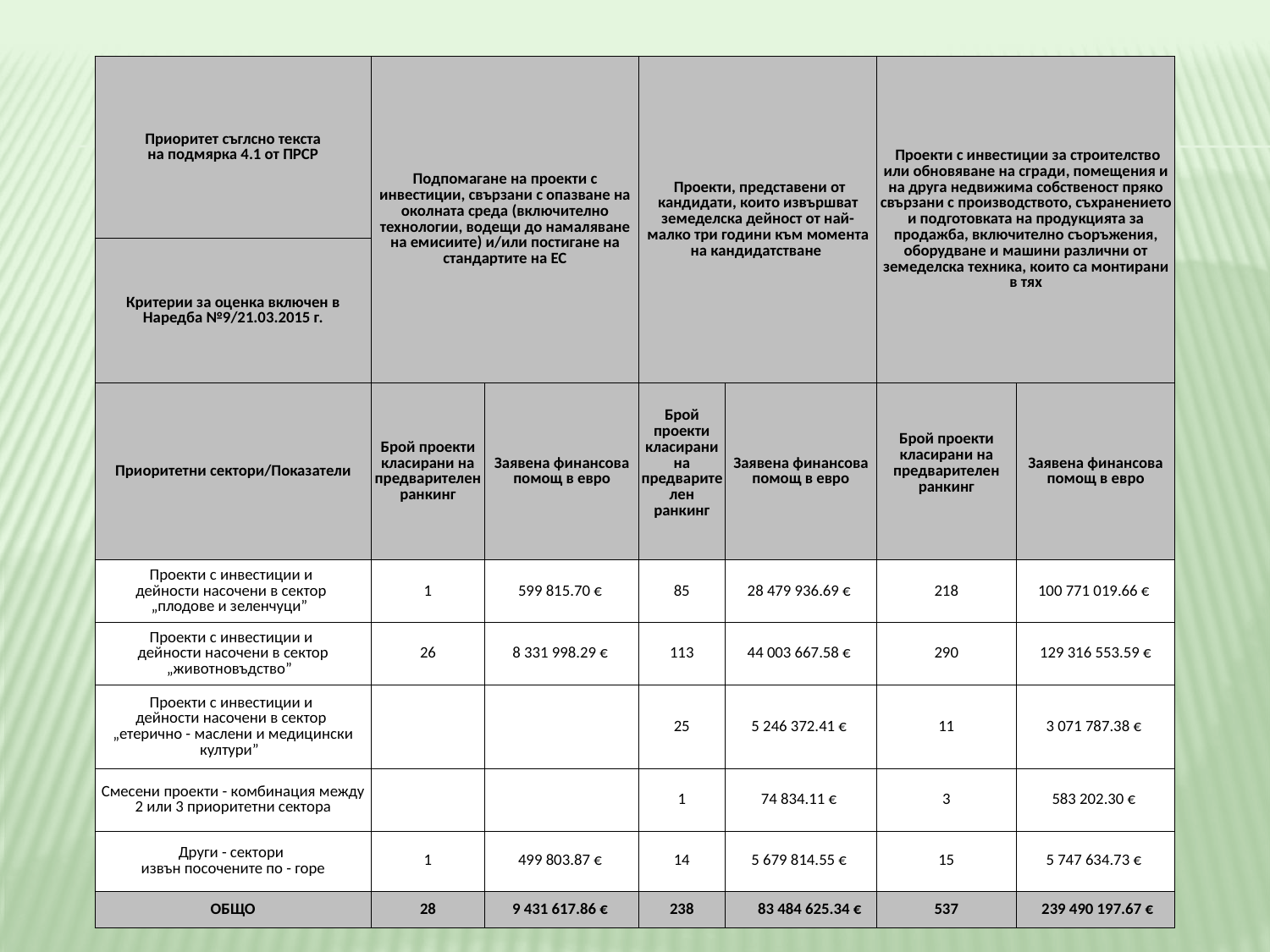

| Приоритет съглсно текста на подмярка 4.1 от ПРСР | Подпомагане на проекти с инвестиции, свързани с опазване на околната среда (включително технологии, водещи до намаляване на емисиите) и/или постигане на стандартите на ЕС |  | Проекти, представени от кандидати, които извършват земеделска дейност от най-малко три години към момента на кандидатстване |  | Проекти с инвестиции за строителство или обновяване на сгради, помещения и на друга недвижима собственост пряко свързани с производството, съхранението и подготовката на продукцията за продажба, включително съоръжения, оборудване и машини различни от земеделска техника, които са монтирани в тях |  |
| --- | --- | --- | --- | --- | --- | --- |
| Критерии за оценка включен в Наредба №9/21.03.2015 г. |  |  |  |  |  |  |
| Приоритетни сектори/Показатели | Брой проекти класирани на предварителен ранкинг | Заявена финансова помощ в евро | Брой проекти класирани на предварителен ранкинг | Заявена финансова помощ в евро | Брой проекти класирани на предварителен ранкинг | Заявена финансова помощ в евро |
| Проекти с инвестиции и дейности насочени в сектор „плодове и зеленчуци” | 1 | 599 815.70 € | 85 | 28 479 936.69 € | 218 | 100 771 019.66 € |
| Проекти с инвестиции и дейности насочени в сектор „животновъдство” | 26 | 8 331 998.29 € | 113 | 44 003 667.58 € | 290 | 129 316 553.59 € |
| Проекти с инвестиции и дейности насочени в сектор „етерично - маслени и медицински култури” |  |  | 25 | 5 246 372.41 € | 11 | 3 071 787.38 € |
| Смесени проекти - комбинация между 2 или 3 приоритетни сектора |  |  | 1 | 74 834.11 € | 3 | 583 202.30 € |
| Други - сектори извън посочените по - горе | 1 | 499 803.87 € | 14 | 5 679 814.55 € | 15 | 5 747 634.73 € |
| ОБЩО | 28 | 9 431 617.86 € | 238 | 83 484 625.34 € | 537 | 239 490 197.67 € |